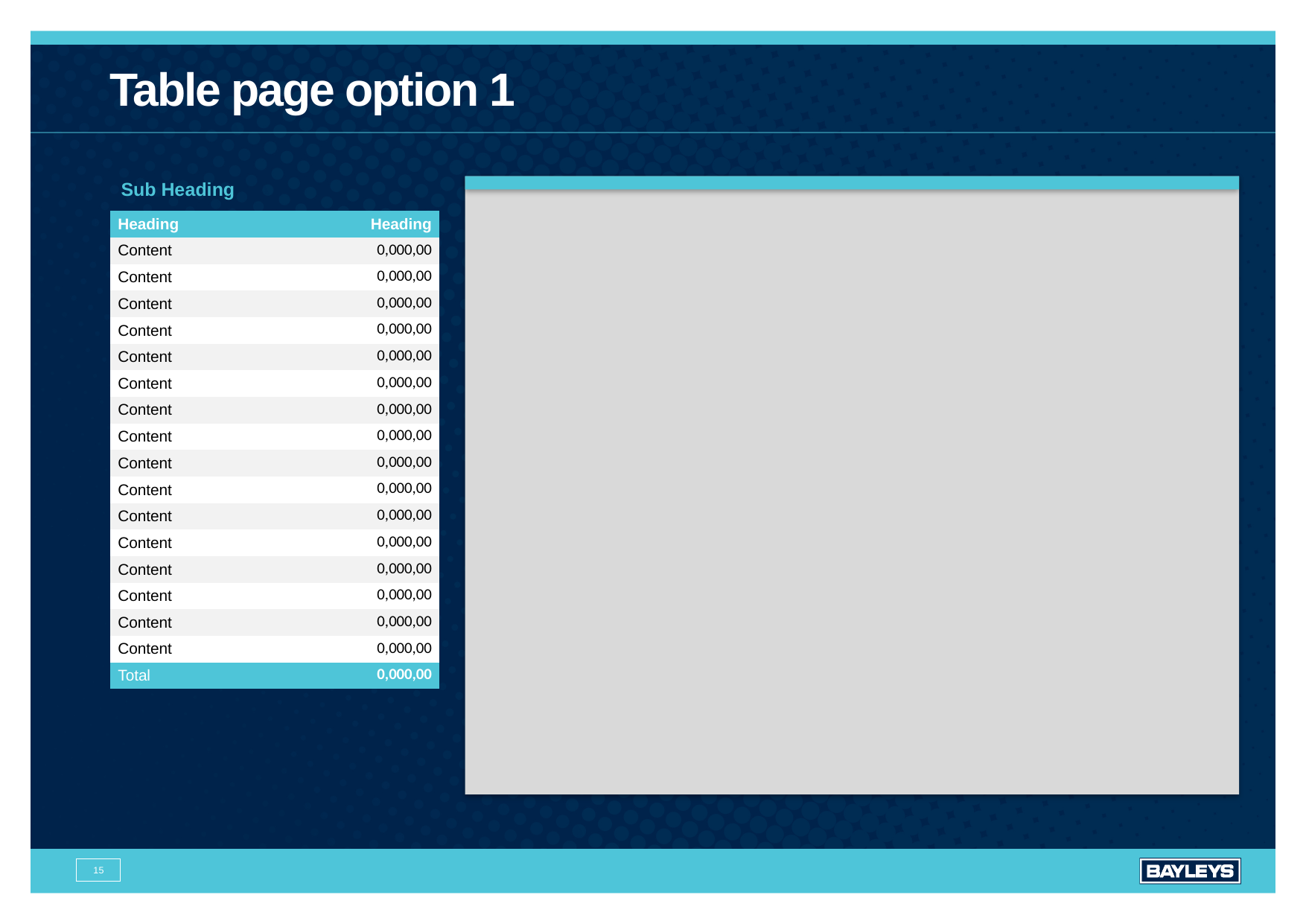

Table page option 1
Sub Heading

| Heading | Heading |
| --- | --- |
| Content | 0,000,00 |
| Content | 0,000,00 |
| Content | 0,000,00 |
| Content | 0,000,00 |
| Content | 0,000,00 |
| Content | 0,000,00 |
| Content | 0,000,00 |
| Content | 0,000,00 |
| Content | 0,000,00 |
| Content | 0,000,00 |
| Content | 0,000,00 |
| Content | 0,000,00 |
| Content | 0,000,00 |
| Content | 0,000,00 |
| Content | 0,000,00 |
| Content | 0,000,00 |
| Total | 0,000,00 |

15